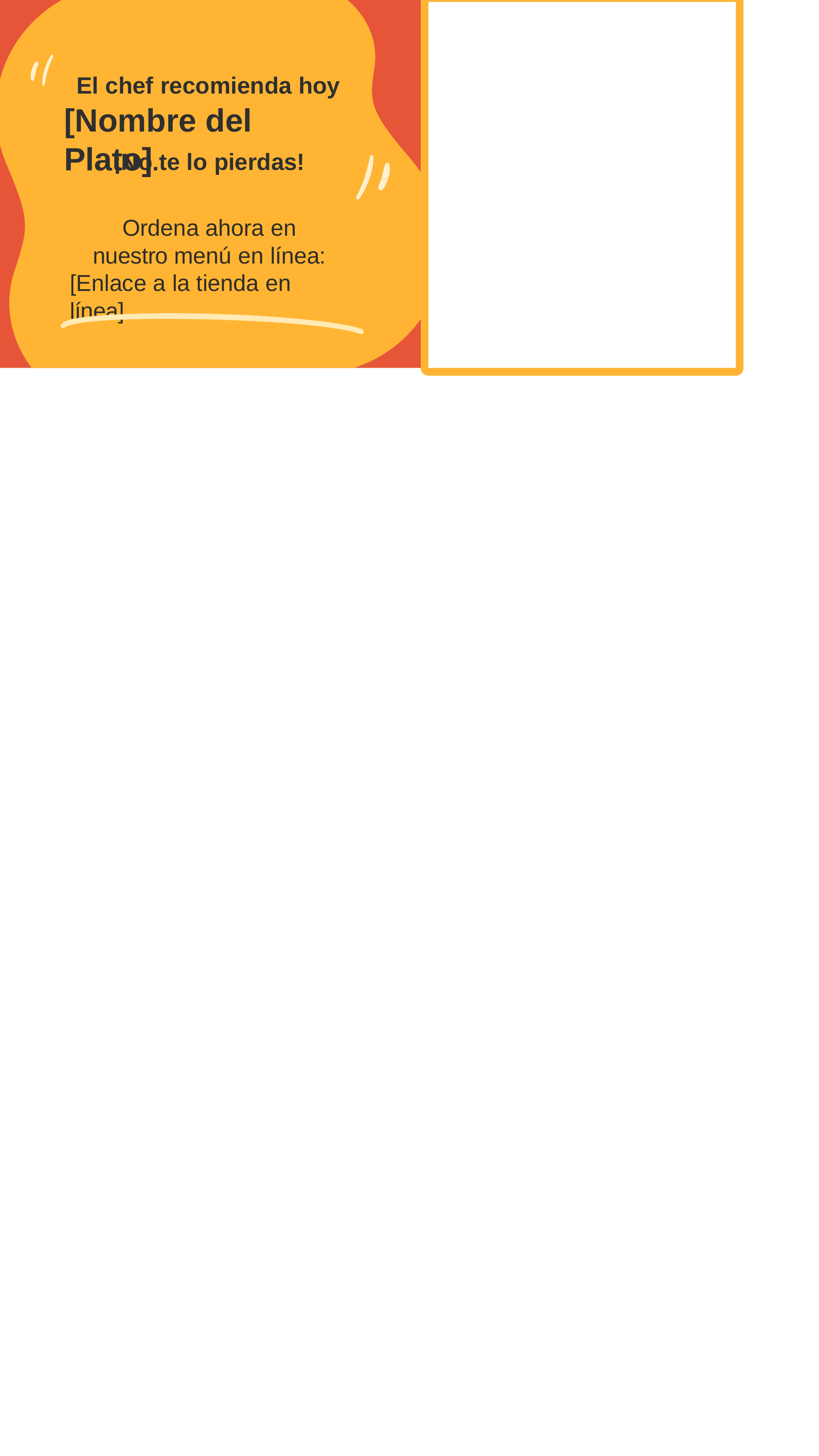

# El chef recomienda hoy
[Nombre del Plato].
¡No te lo pierdas!

Ordena ahora en nuestro menú en línea:
[Enlace a la tienda en línea]